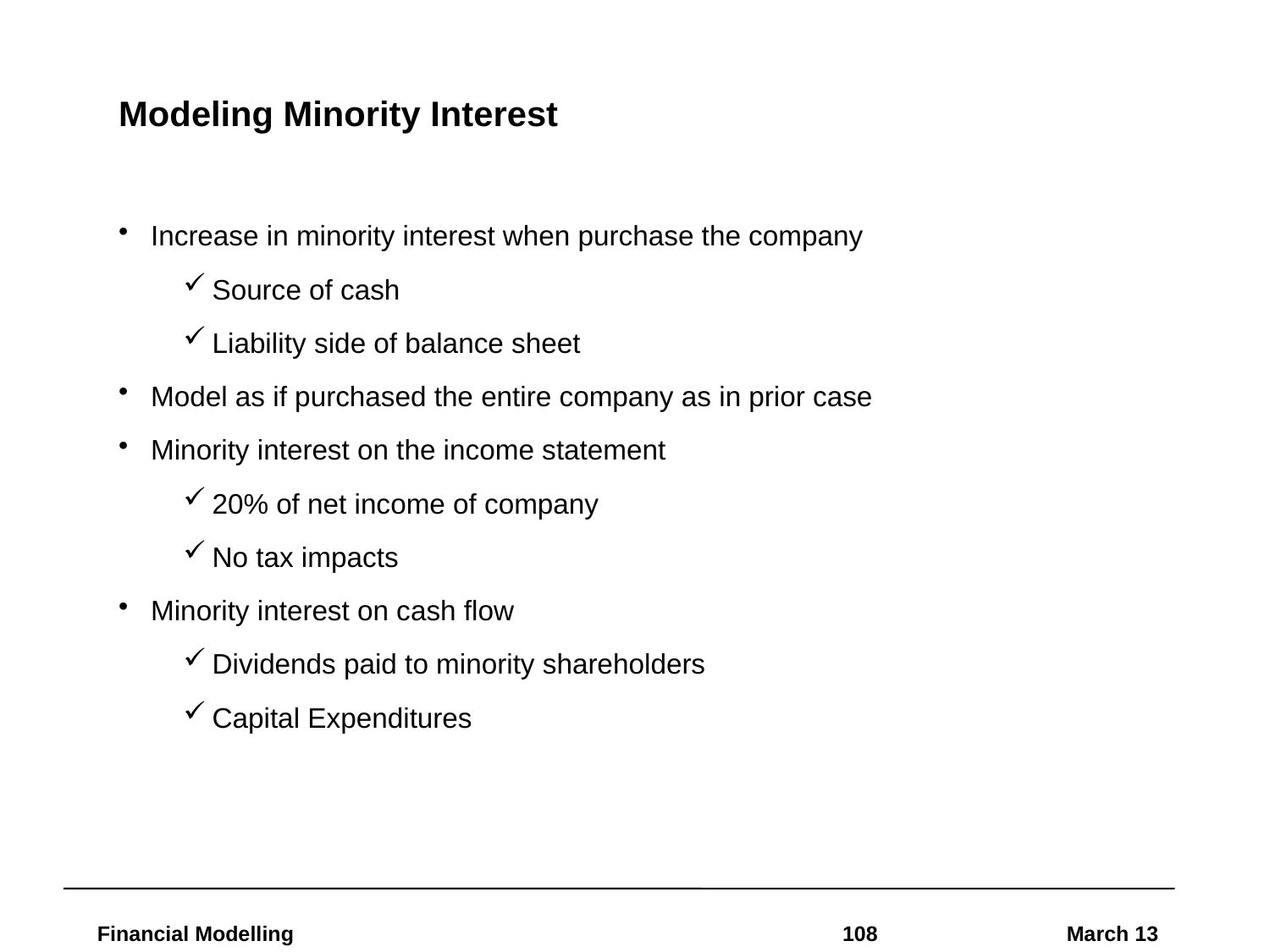

# Modeling Minority Interest
Increase in minority interest when purchase the company
Source of cash
Liability side of balance sheet
Model as if purchased the entire company as in prior case
Minority interest on the income statement
20% of net income of company
No tax impacts
Minority interest on cash flow
Dividends paid to minority shareholders
Capital Expenditures